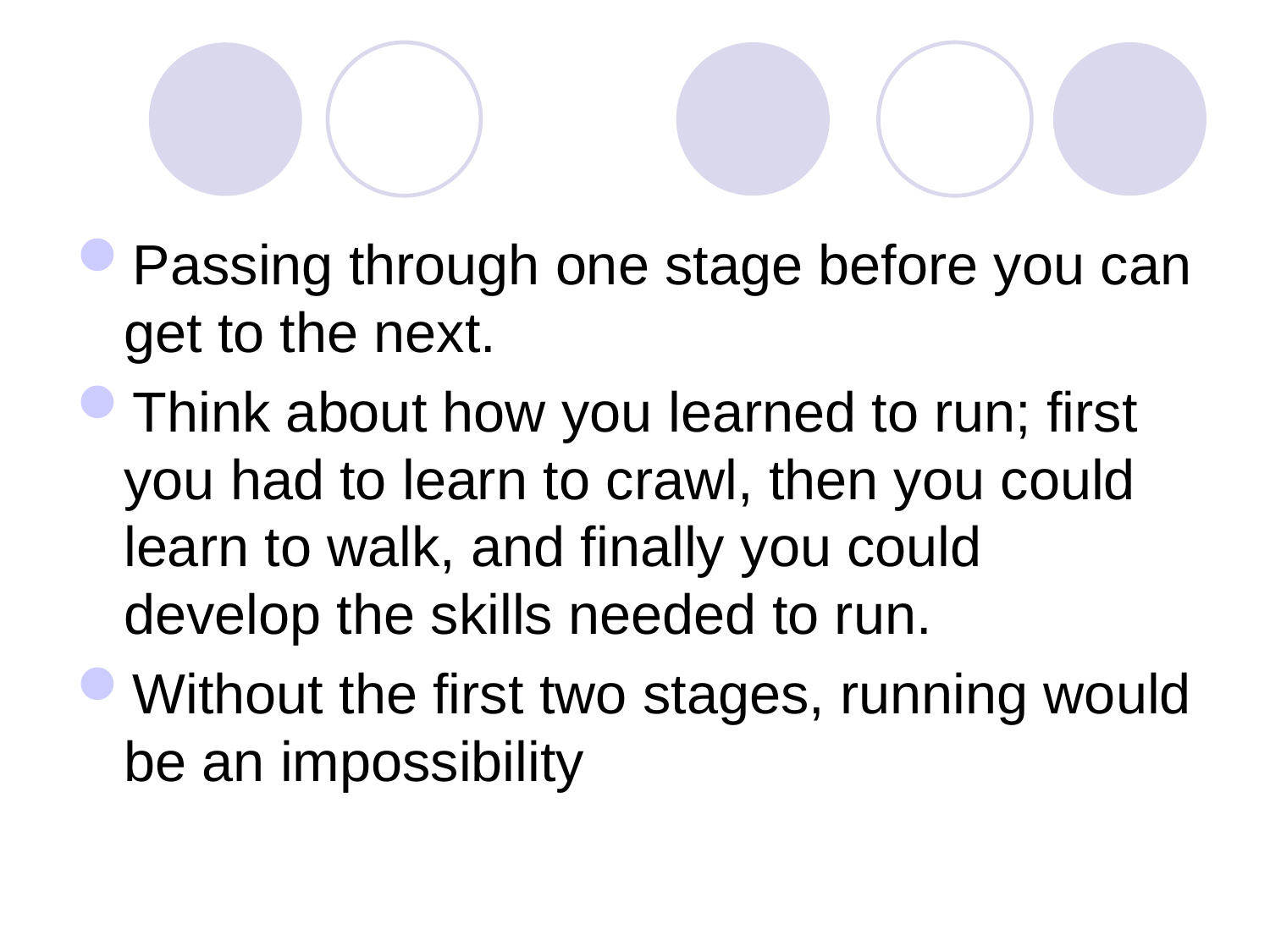

Passing through one stage before you can get to the next.
Think about how you learned to run; first you had to learn to crawl, then you could learn to walk, and finally you could develop the skills needed to run.
Without the first two stages, running would be an impossibility